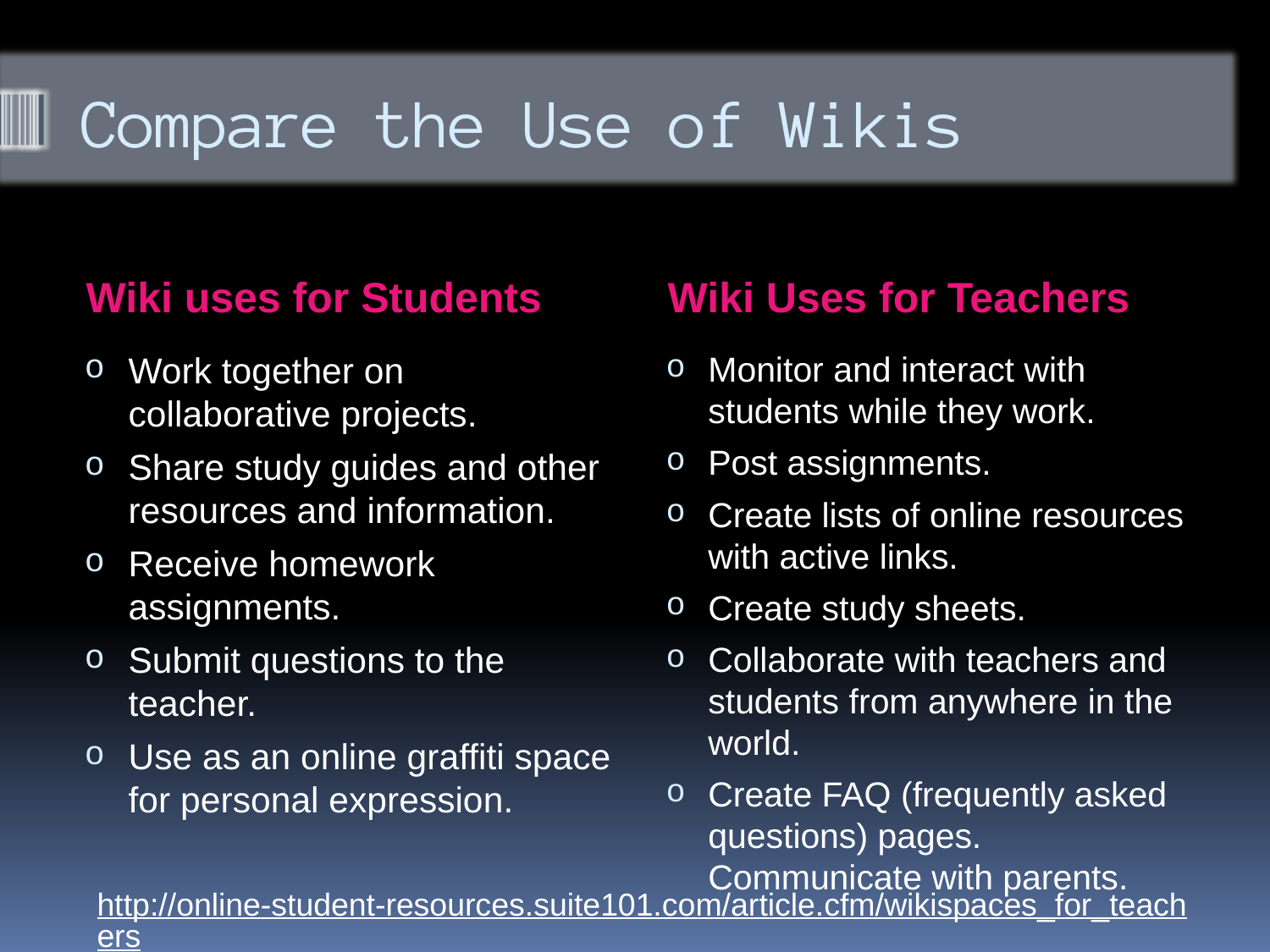

# Compare the Use of Wikis
Wiki uses for Students
Wiki Uses for Teachers
Work together on collaborative projects.
Share study guides and other resources and information.
Receive homework assignments.
Submit questions to the teacher.
Use as an online graffiti space for personal expression.
Monitor and interact with students while they work.
Post assignments.
Create lists of online resources with active links.
Create study sheets.
Collaborate with teachers and students from anywhere in the world.
Create FAQ (frequently asked questions) pages. Communicate with parents.
http://online-student-resources.suite101.com/article.cfm/wikispaces_for_teachers